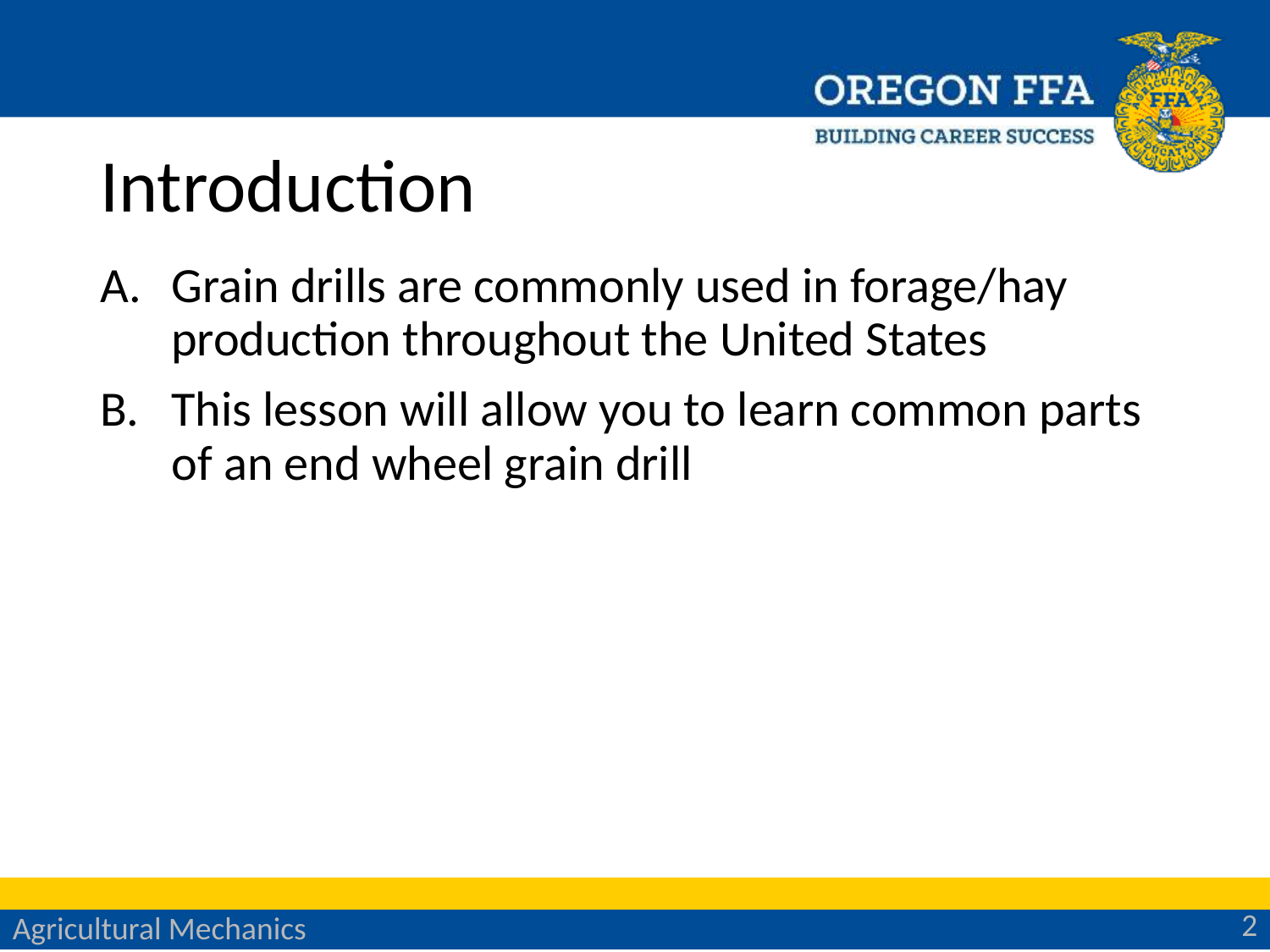

# Introduction
Grain drills are commonly used in forage/hay production throughout the United States
This lesson will allow you to learn common parts of an end wheel grain drill

2
Agricultural Mechanics